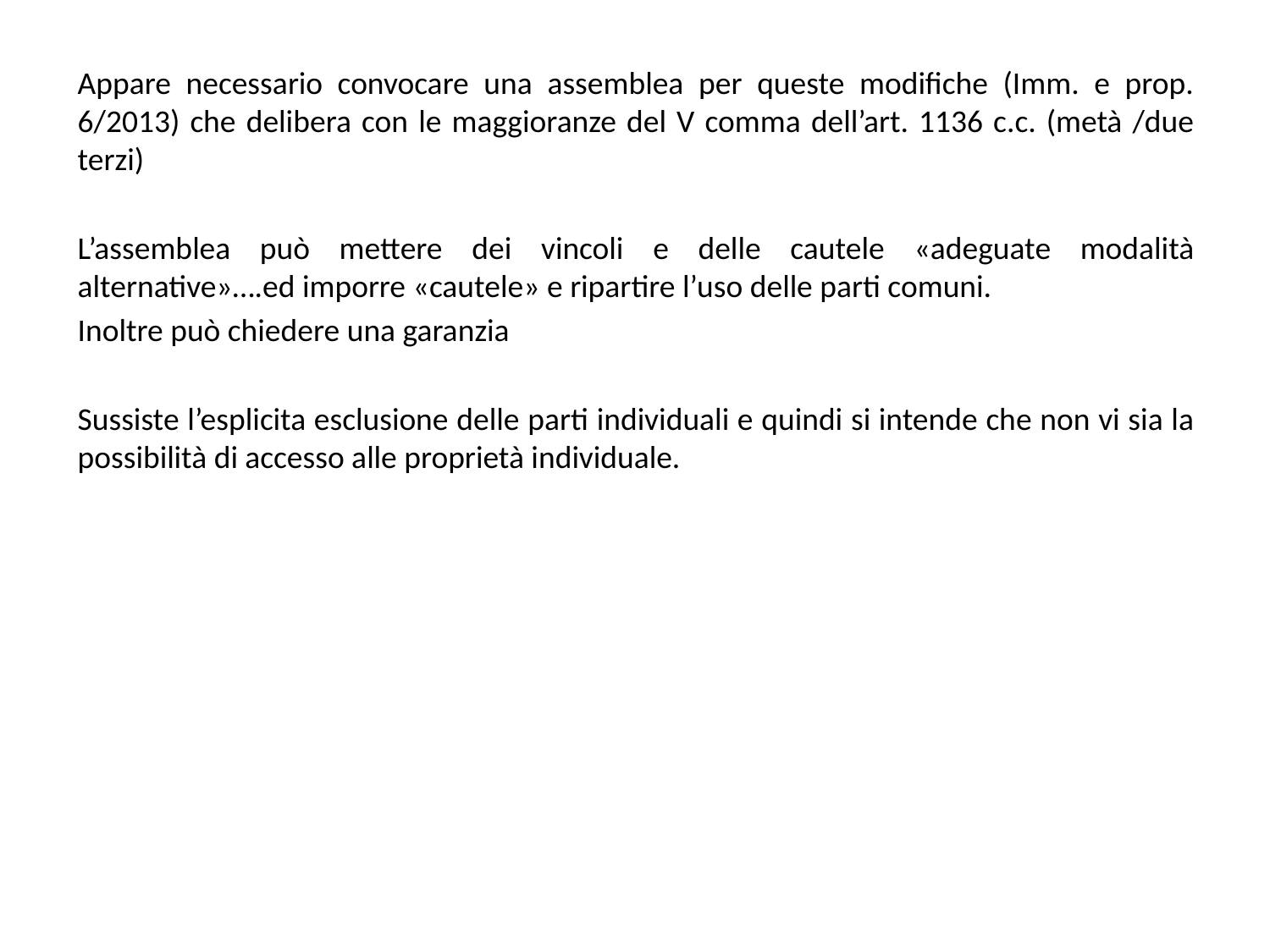

Appare necessario convocare una assemblea per queste modifiche (Imm. e prop. 6/2013) che delibera con le maggioranze del V comma dell’art. 1136 c.c. (metà /due terzi)

L’assemblea può mettere dei vincoli e delle cautele «adeguate modalità alternative»….ed imporre «cautele» e ripartire l’uso delle parti comuni.
Inoltre può chiedere una garanzia

Sussiste l’esplicita esclusione delle parti individuali e quindi si intende che non vi sia la possibilità di accesso alle proprietà individuale.